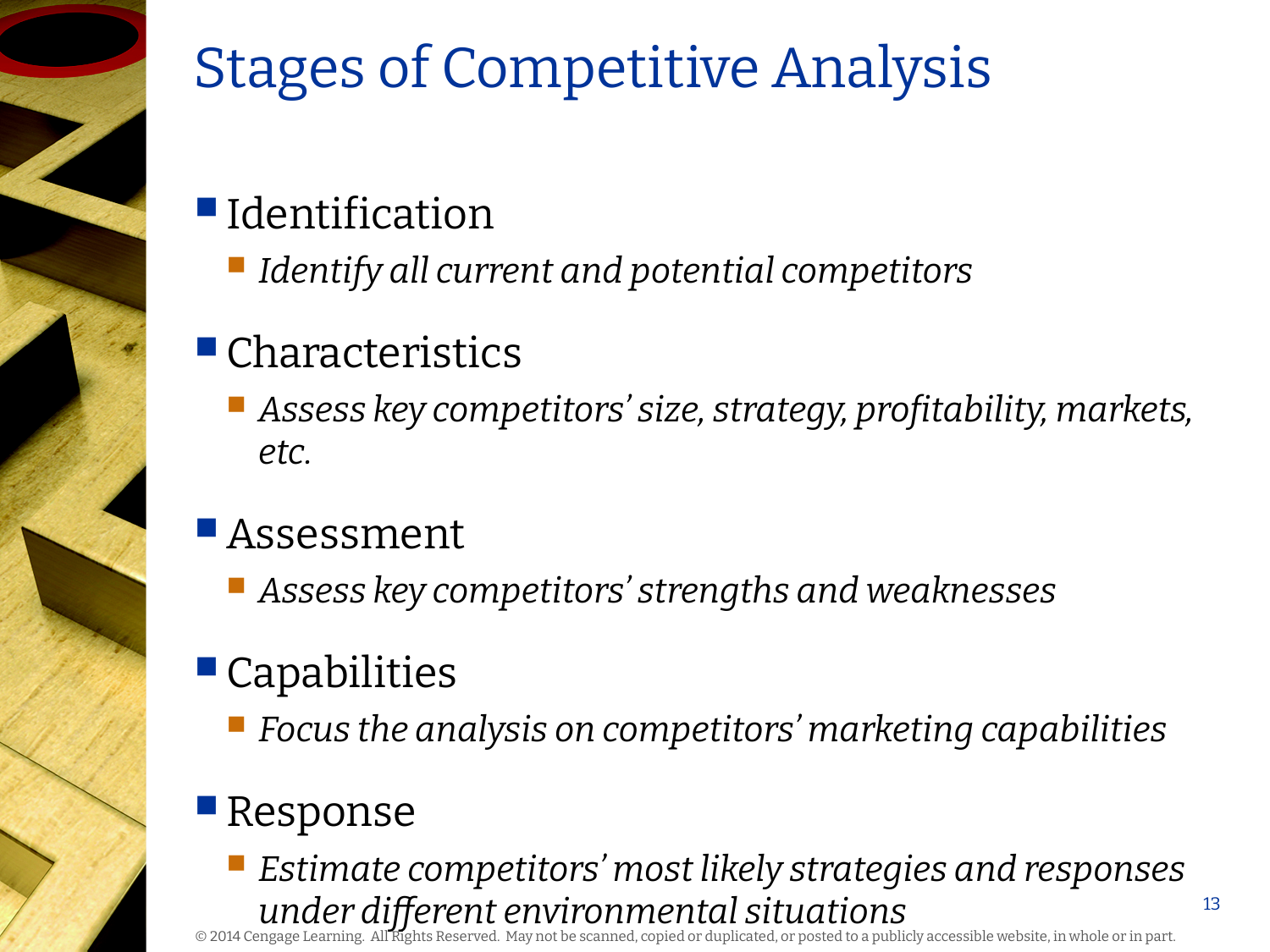

# Stages of Competitive Analysis
Identification
Identify all current and potential competitors
Characteristics
Assess key competitors’ size, strategy, profitability, markets, etc.
Assessment
Assess key competitors’ strengths and weaknesses
Capabilities
Focus the analysis on competitors’ marketing capabilities
Response
Estimate competitors’ most likely strategies and responses under different environmental situations
13